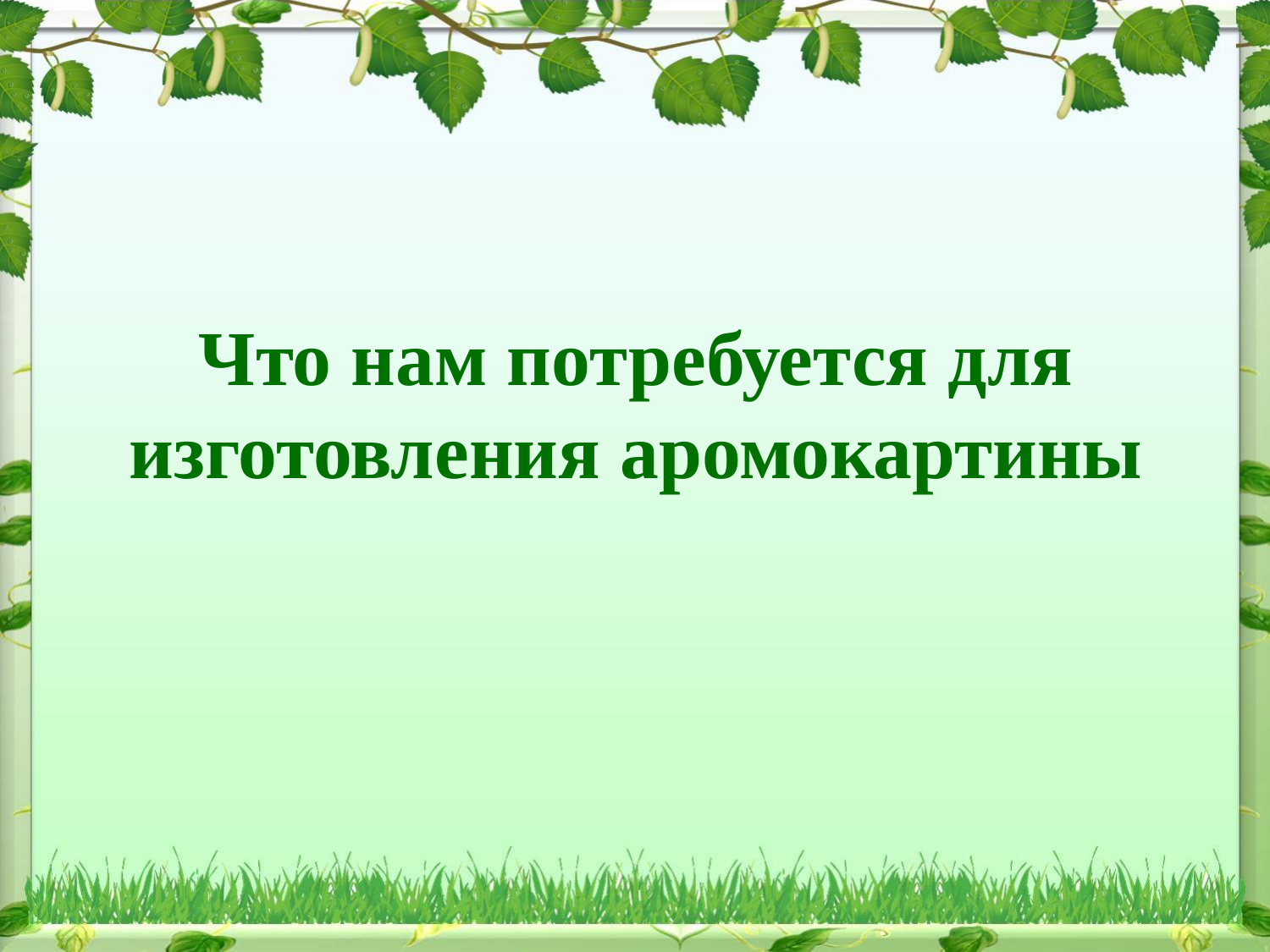

# Что нам потребуется для изготовления аромокартины